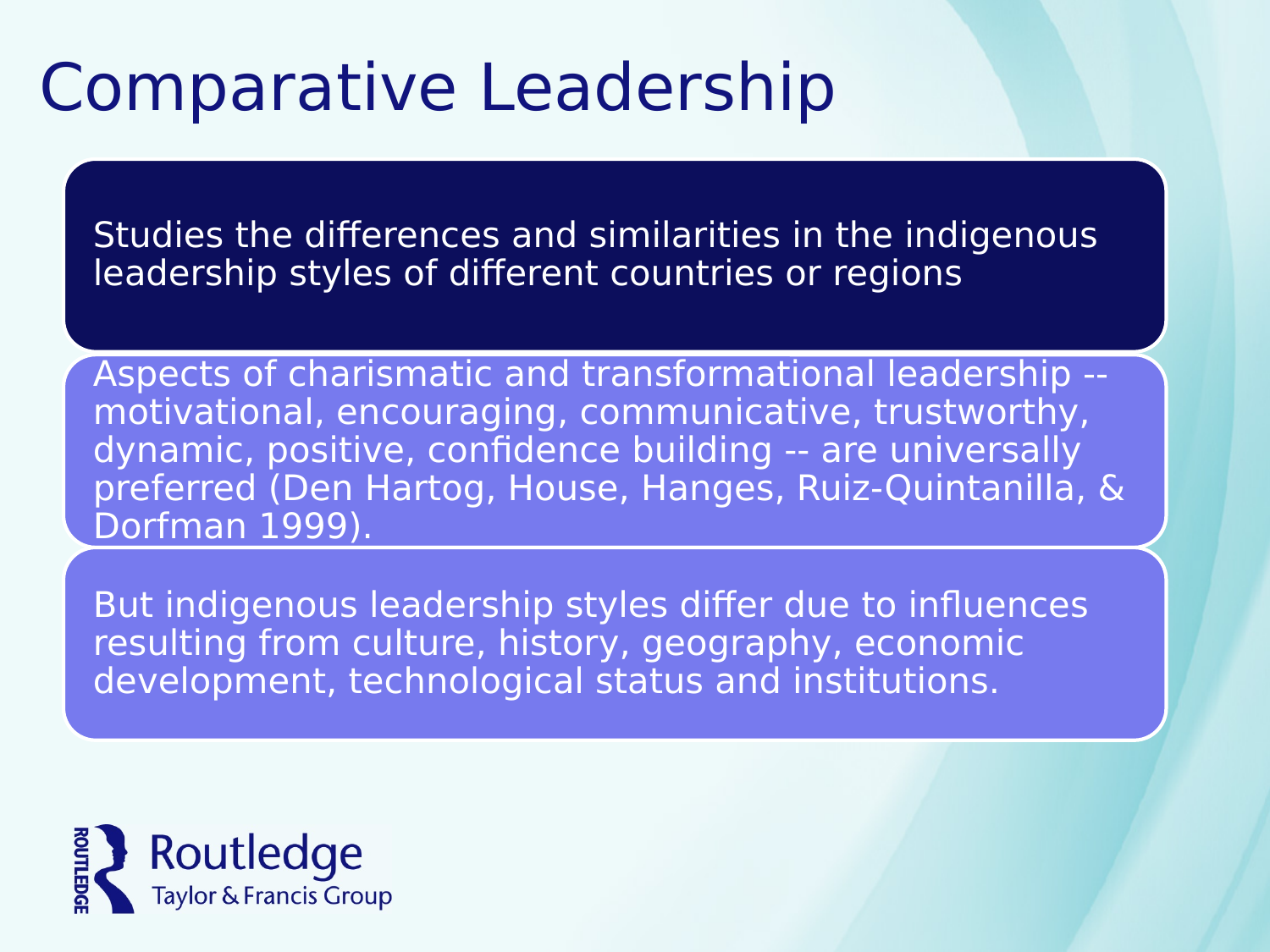

# Comparative Leadership
Studies the differences and similarities in the indigenous leadership styles of different countries or regions
Aspects of charismatic and transformational leadership -- motivational, encouraging, communicative, trustworthy, dynamic, positive, confidence building -- are universally preferred (Den Hartog, House, Hanges, Ruiz-Quintanilla, & Dorfman 1999).
But indigenous leadership styles differ due to influences resulting from culture, history, geography, economic development, technological status and institutions.